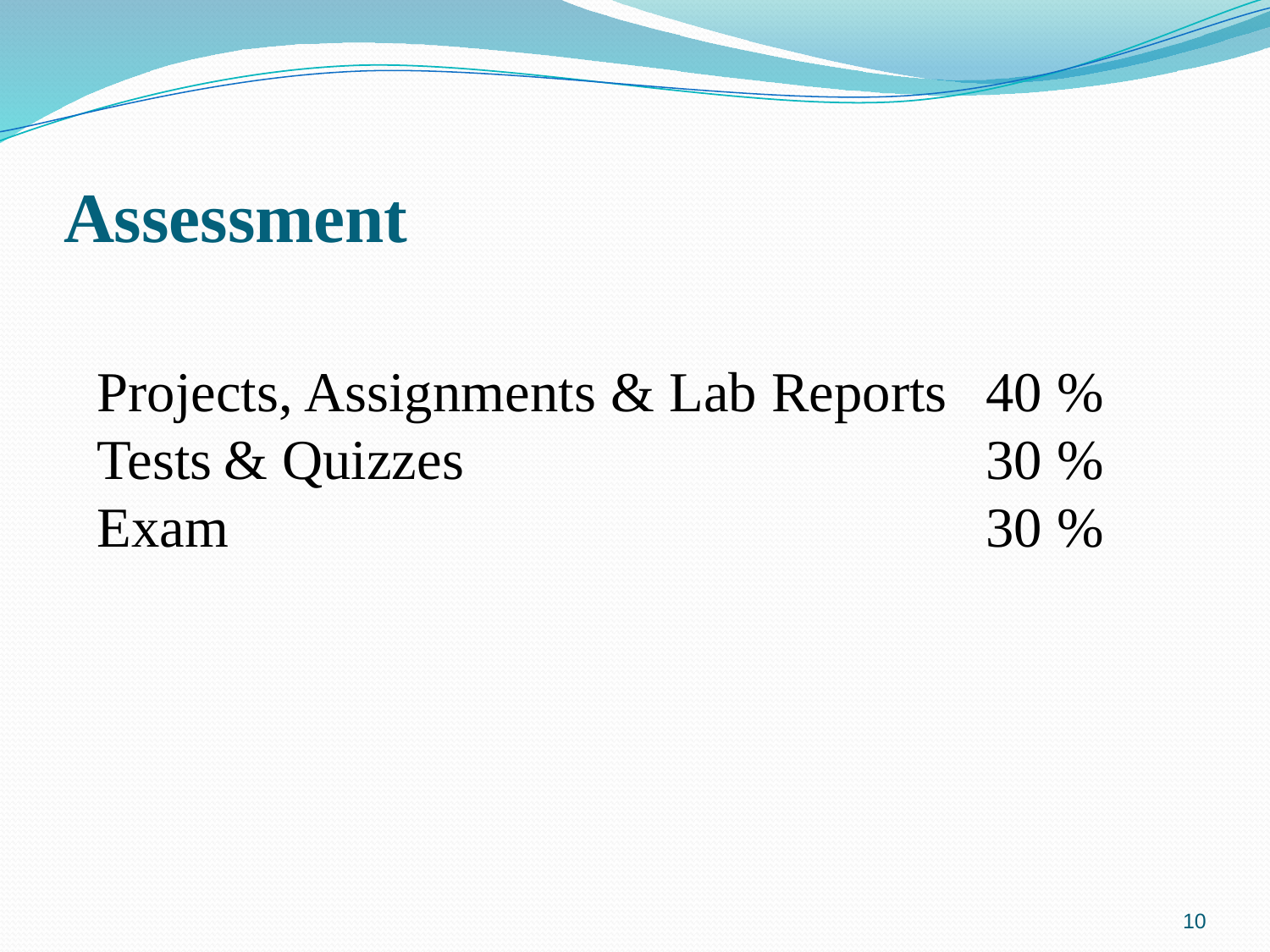

# Assessment
Projects, Assignments & Lab Reports 	40 %
Tests	& Quizzes					30 %
Exam 						30 %

10